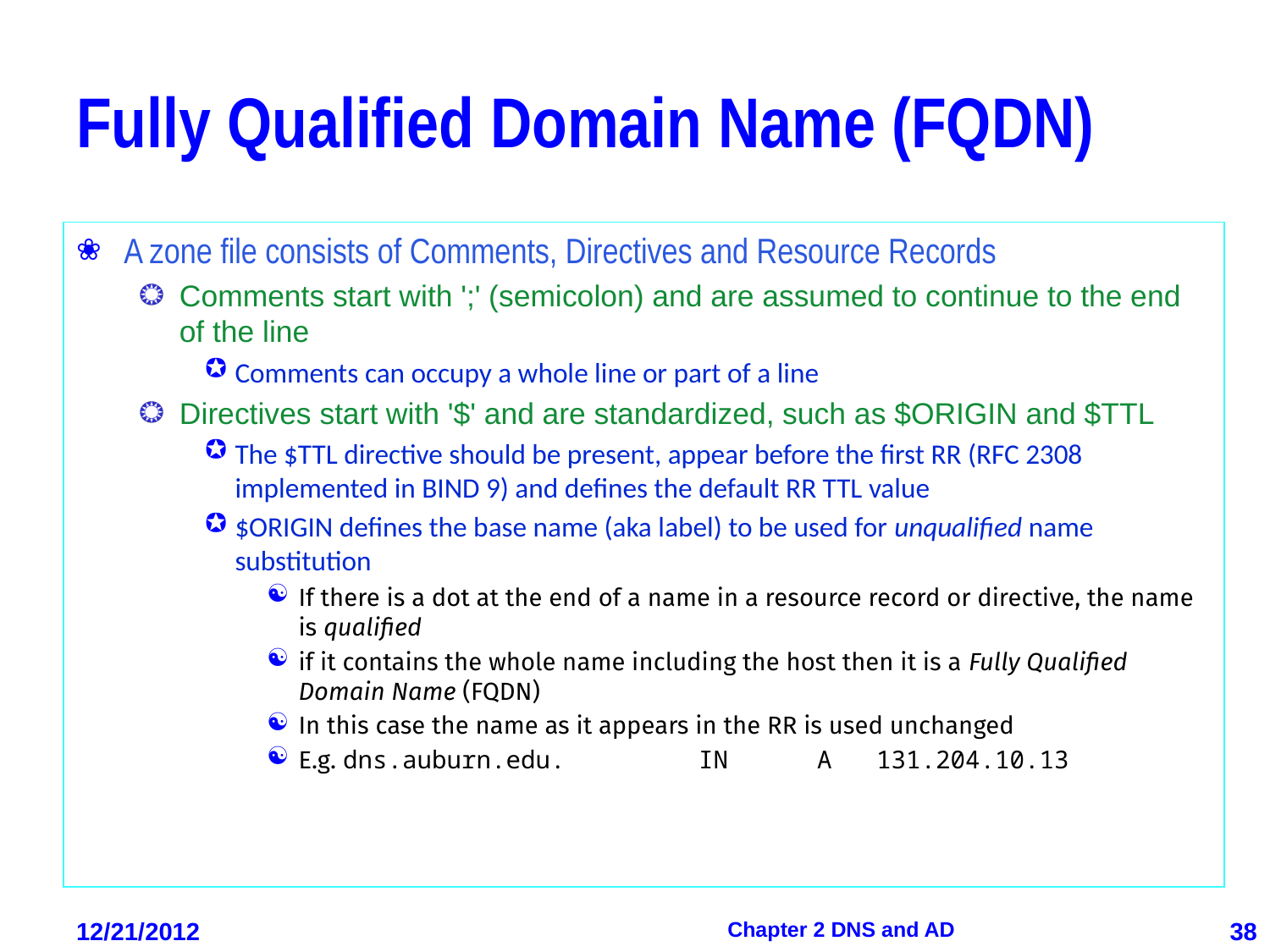

# Fully Qualified Domain Name (FQDN)
A zone file consists of Comments, Directives and Resource Records
Comments start with ';' (semicolon) and are assumed to continue to the end of the line
Comments can occupy a whole line or part of a line
Directives start with '$' and are standardized, such as $ORIGIN and $TTL
The $TTL directive should be present, appear before the first RR (RFC 2308 implemented in BIND 9) and defines the default RR TTL value
$ORIGIN defines the base name (aka label) to be used for unqualified name substitution
If there is a dot at the end of a name in a resource record or directive, the name is qualified
if it contains the whole name including the host then it is a Fully Qualified Domain Name (FQDN)
In this case the name as it appears in the RR is used unchanged
E.g. dns.auburn.edu.         IN      A   131.204.10.13
12/21/2012
Chapter 2 DNS and AD
38